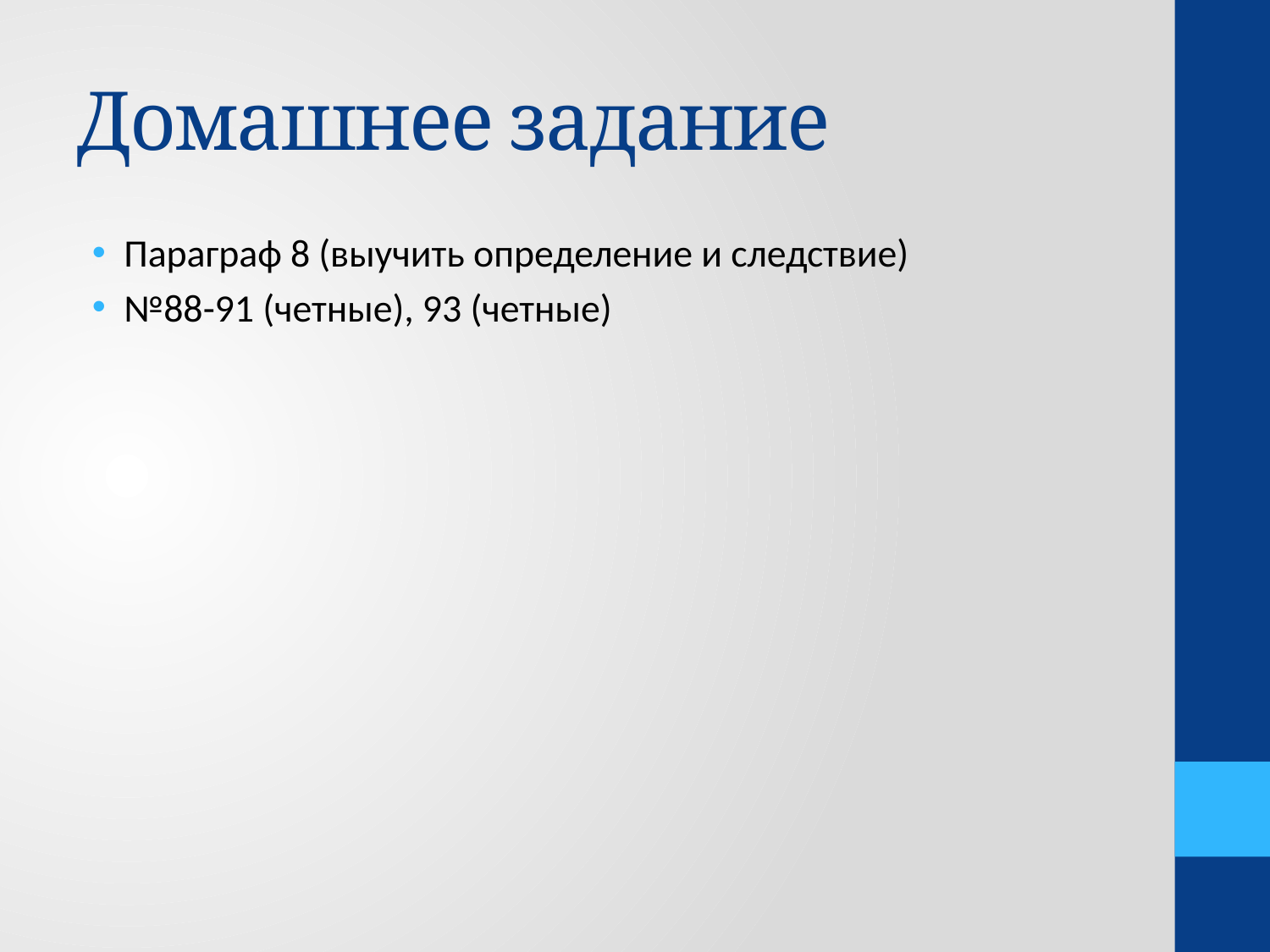

# Домашнее задание
Параграф 8 (выучить определение и следствие)
№88-91 (четные), 93 (четные)